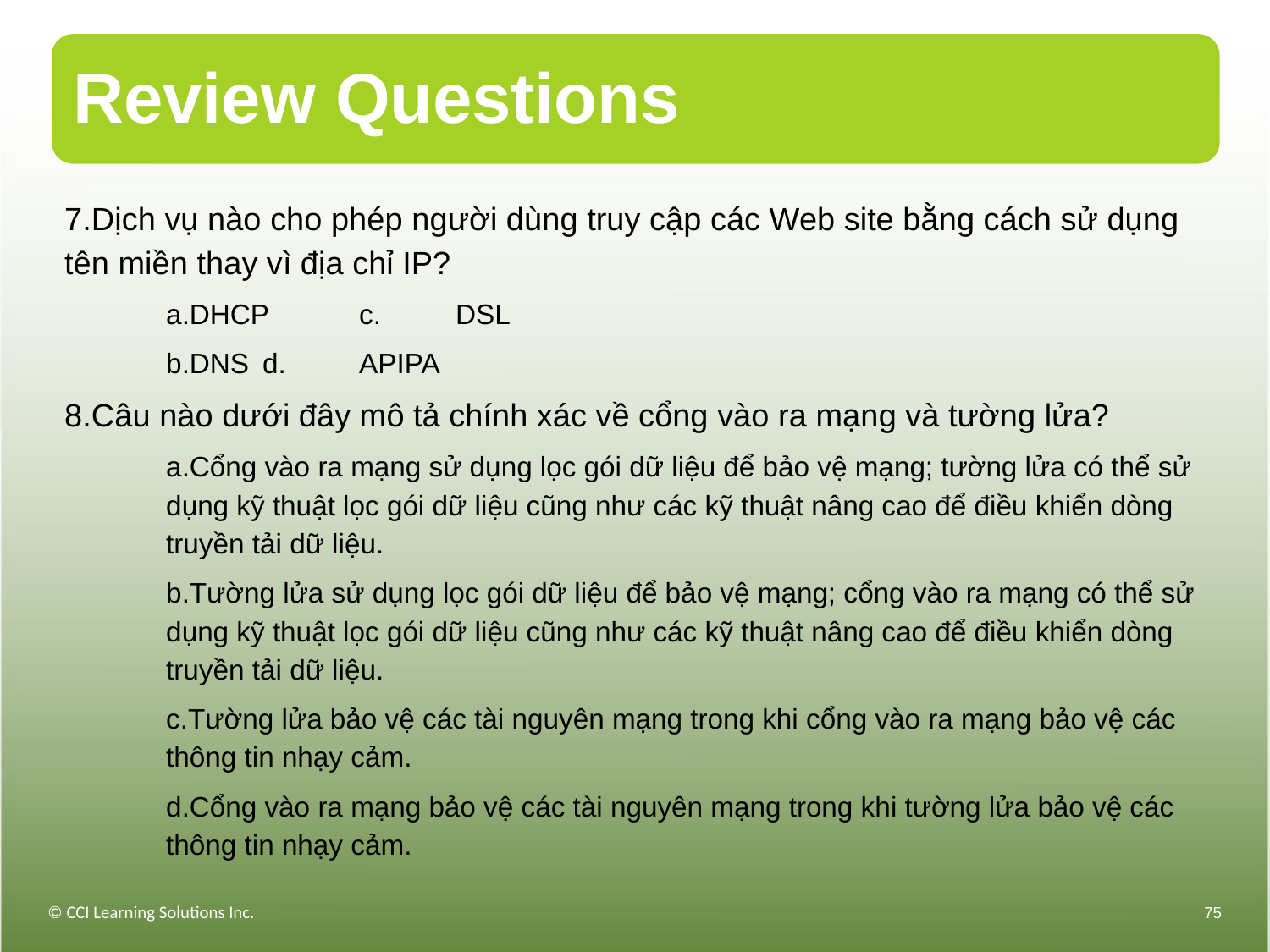

# Review Questions
7.Dịch vụ nào cho phép người dùng truy cập các Web site bằng cách sử dụng tên miền thay vì địa chỉ IP?
a.DHCP	c.	DSL
b.DNS	d.	APIPA
8.Câu nào dưới đây mô tả chính xác về cổng vào ra mạng và tường lửa?
a.Cổng vào ra mạng sử dụng lọc gói dữ liệu để bảo vệ mạng; tường lửa có thể sử dụng kỹ thuật lọc gói dữ liệu cũng như các kỹ thuật nâng cao để điều khiển dòng truyền tải dữ liệu.
b.Tường lửa sử dụng lọc gói dữ liệu để bảo vệ mạng; cổng vào ra mạng có thể sử dụng kỹ thuật lọc gói dữ liệu cũng như các kỹ thuật nâng cao để điều khiển dòng truyền tải dữ liệu.
c.Tường lửa bảo vệ các tài nguyên mạng trong khi cổng vào ra mạng bảo vệ các thông tin nhạy cảm.
d.Cổng vào ra mạng bảo vệ các tài nguyên mạng trong khi tường lửa bảo vệ các thông tin nhạy cảm.
© CCI Learning Solutions Inc.
75